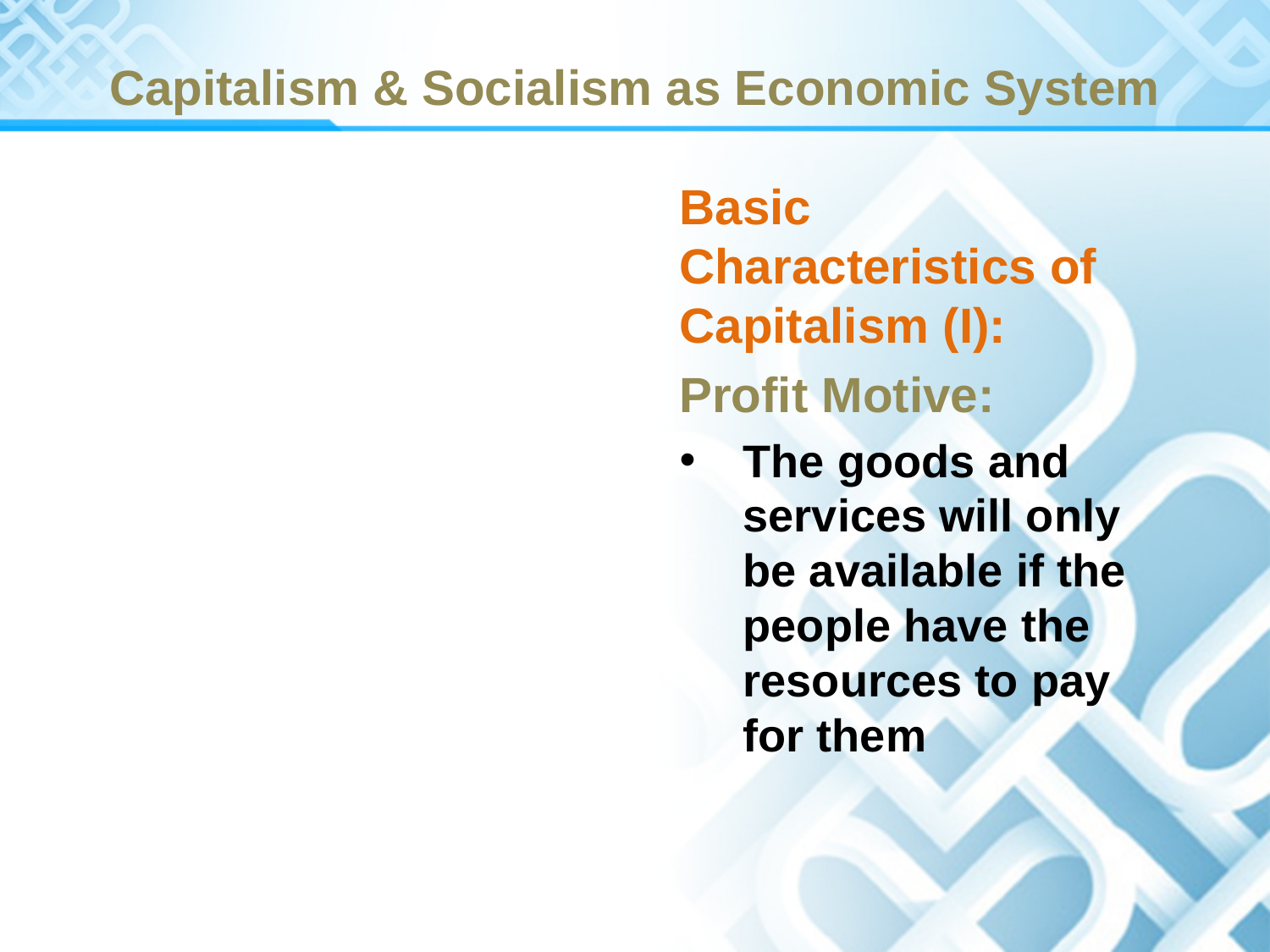

# Capitalism & Socialism as Economic System
Basic Characteristics of Capitalism (I):
Profit Motive:
The goods and services will only be available if the people have the resources to pay for them